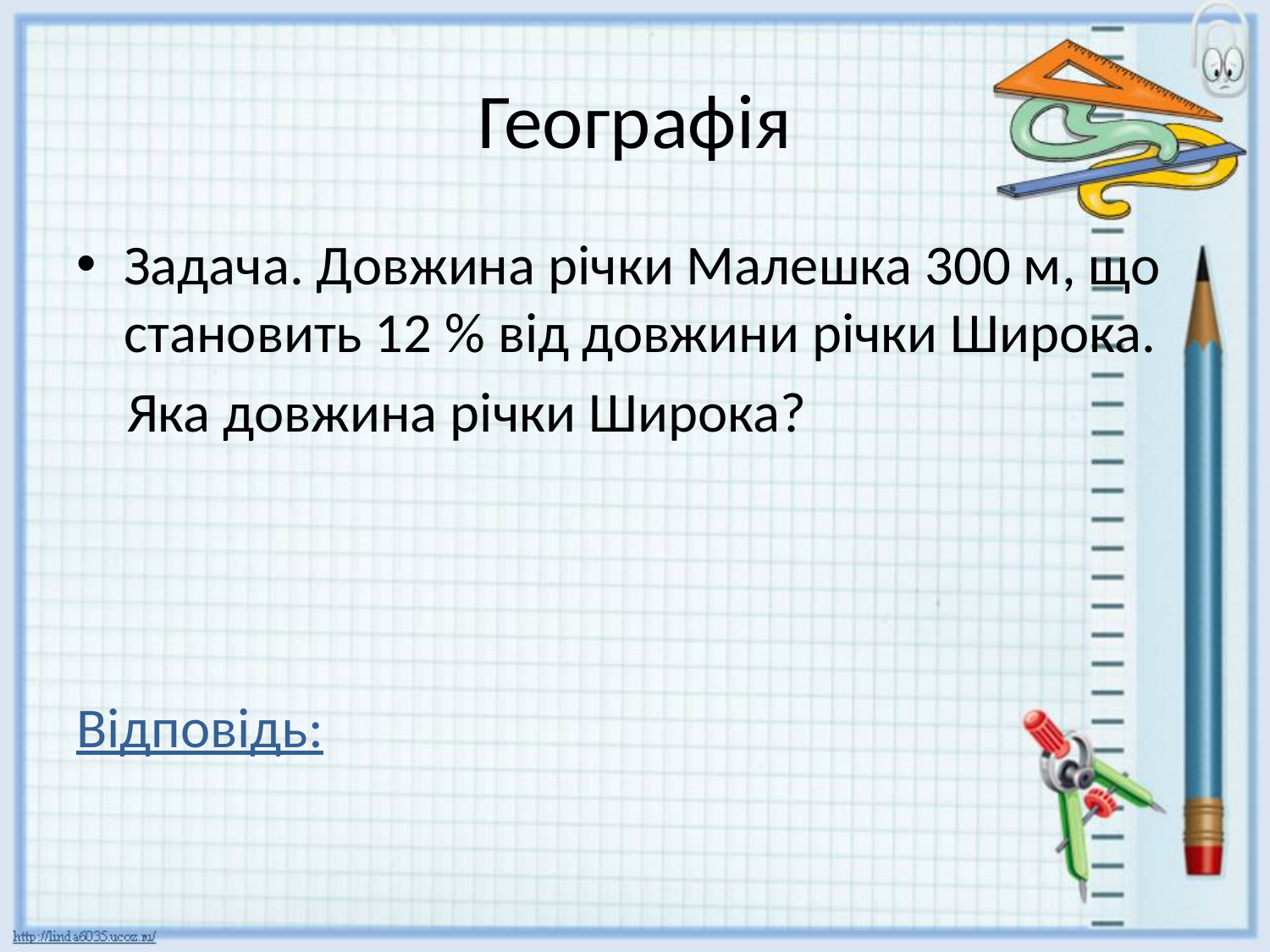

# Географія
Задача. Довжина річки Малешка 300 м, що становить 12 % від довжини річки Широка.
    Яка довжина річки Широка?

Відповідь: